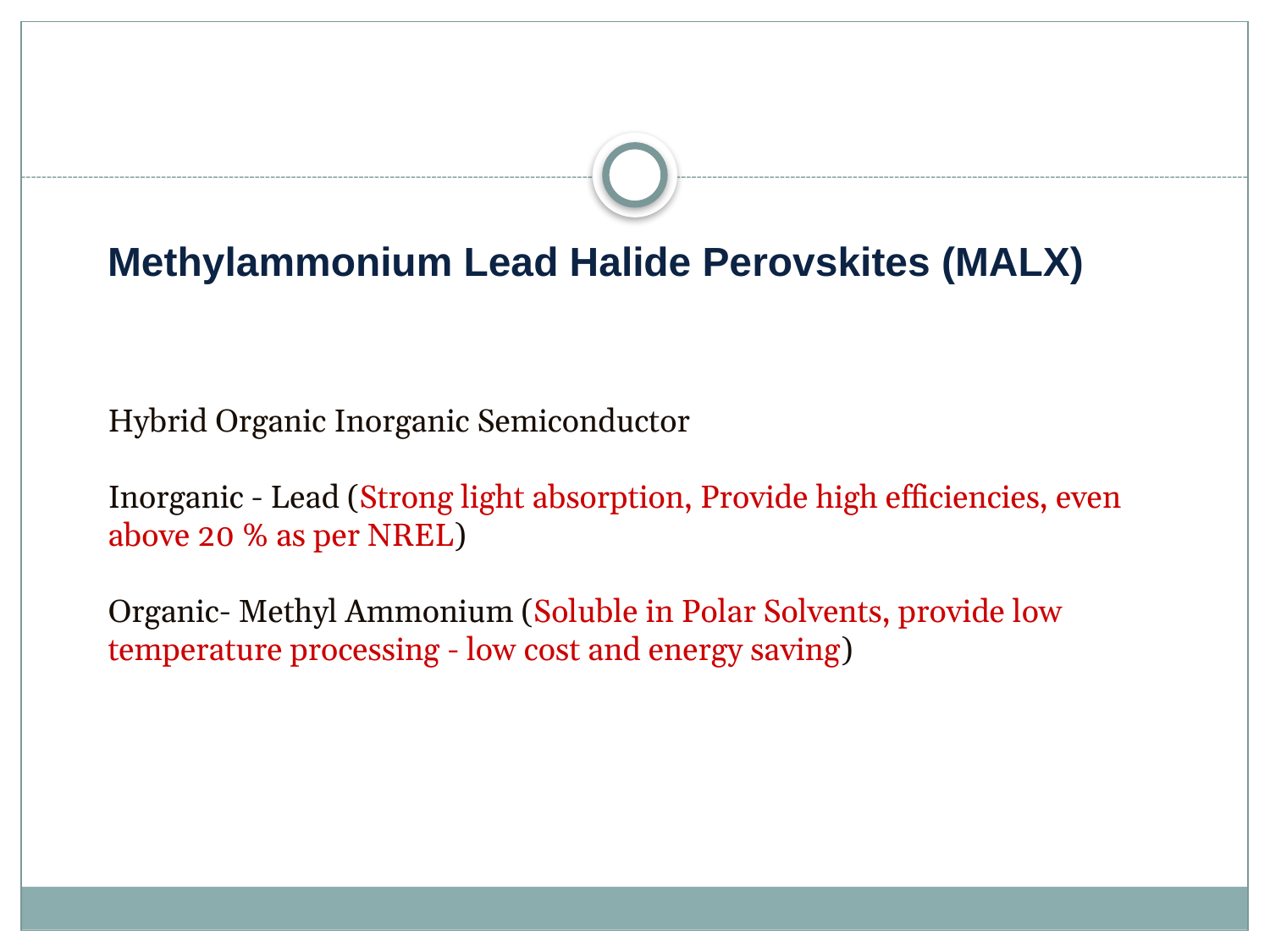

Methylammonium Lead Halide Perovskites (MALX)

Hybrid Organic Inorganic Semiconductor
Inorganic - Lead (Strong light absorption, Provide high efficiencies, even above 20 % as per NREL)

Organic- Methyl Ammonium (Soluble in Polar Solvents, provide low temperature processing - low cost and energy saving)